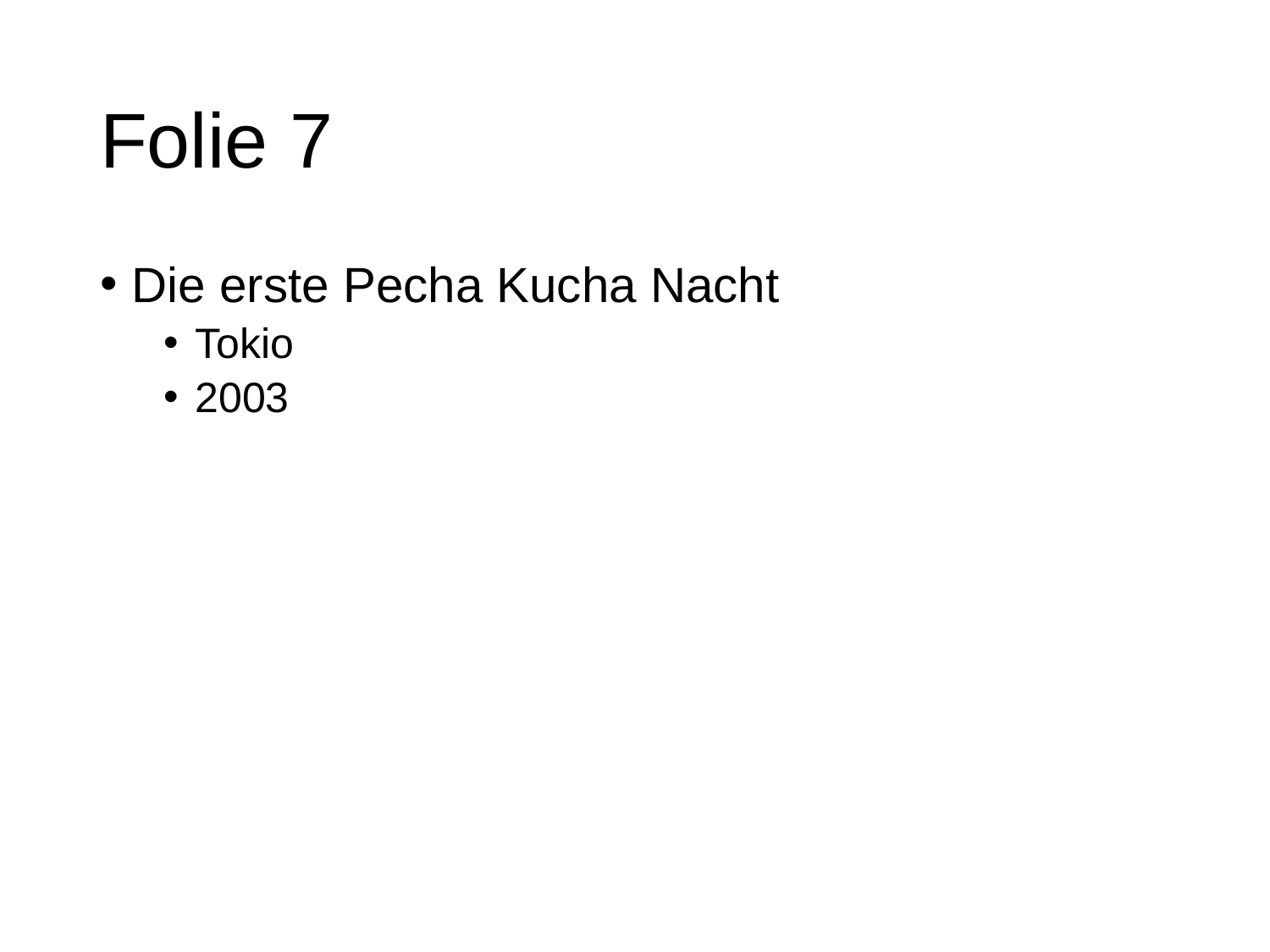

# Folie 7
Die erste Pecha Kucha Nacht
Tokio
2003